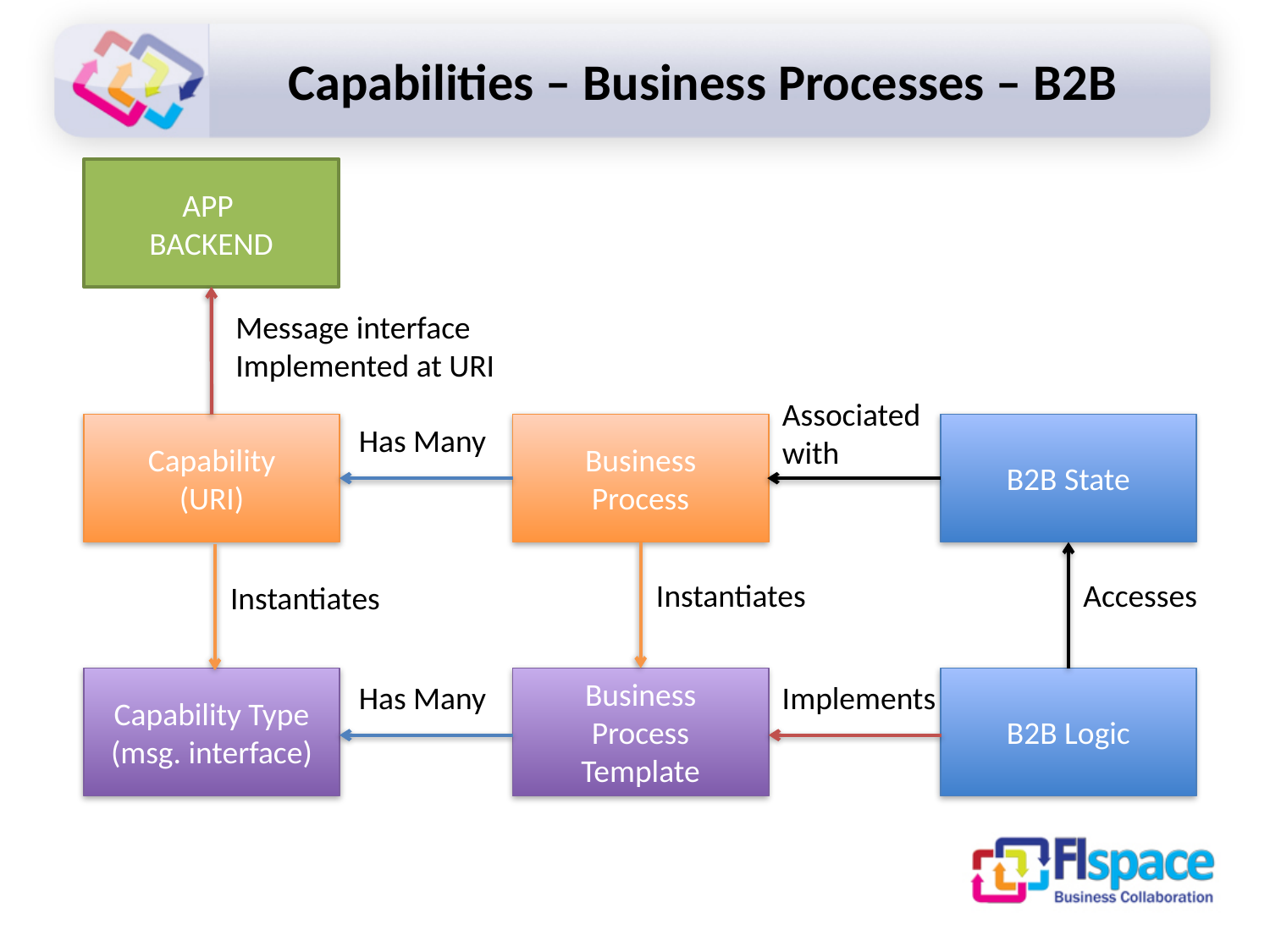

# Capabilities – Business Processes – B2B
APP
BACKEND
Message interface
Implemented at URI
Associated
with
Has Many
Capability
(URI)
Business
Process
B2B State
Instantiates
Accesses
Instantiates
Capability Type
(msg. interface)
Business
Process
Template
B2B Logic
Has Many
Implements